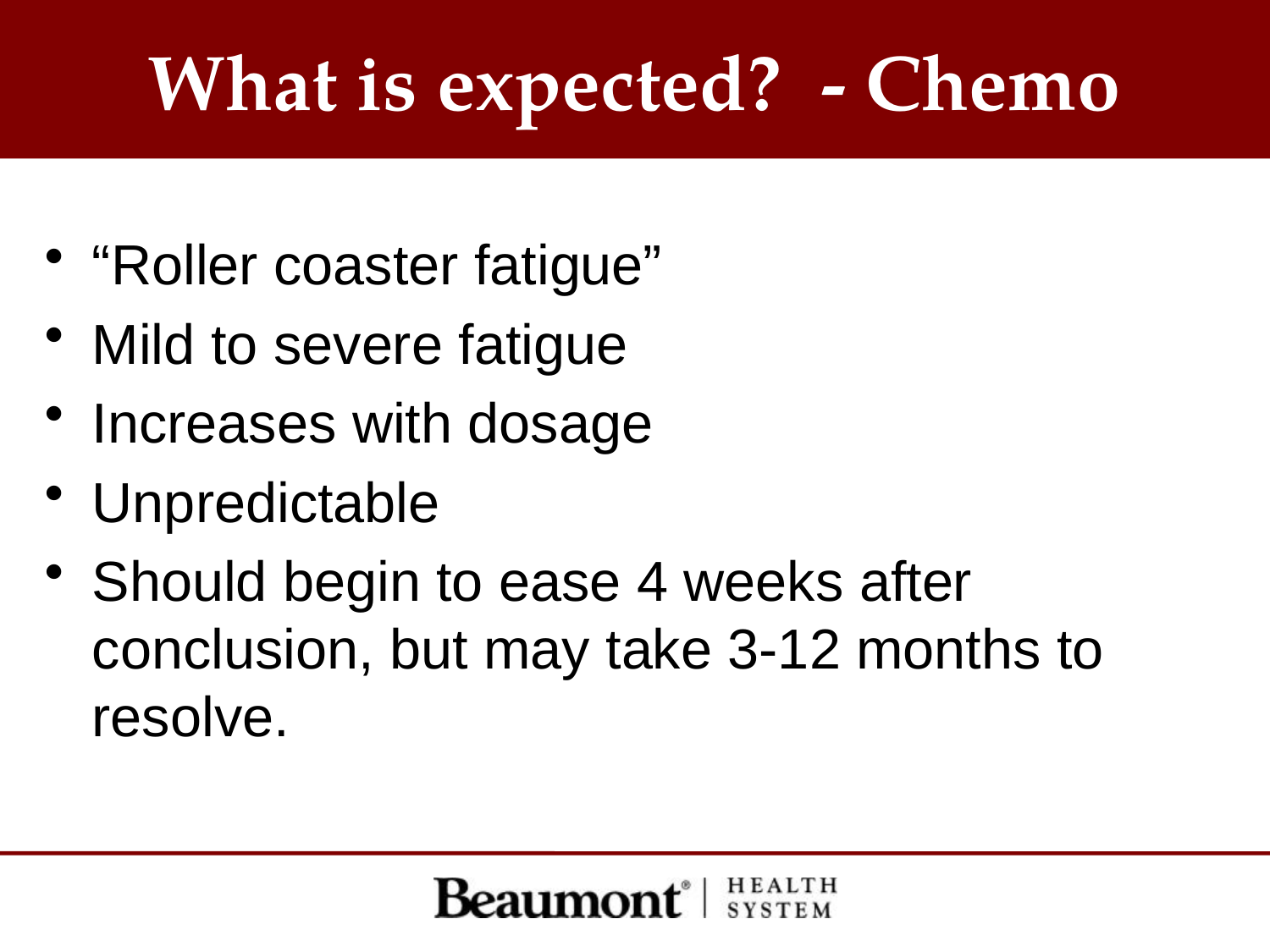

# What is expected?  - Chemo
“Roller coaster fatigue”
Mild to severe fatigue
Increases with dosage
Unpredictable
Should begin to ease 4 weeks after conclusion, but may take 3-12 months to resolve.